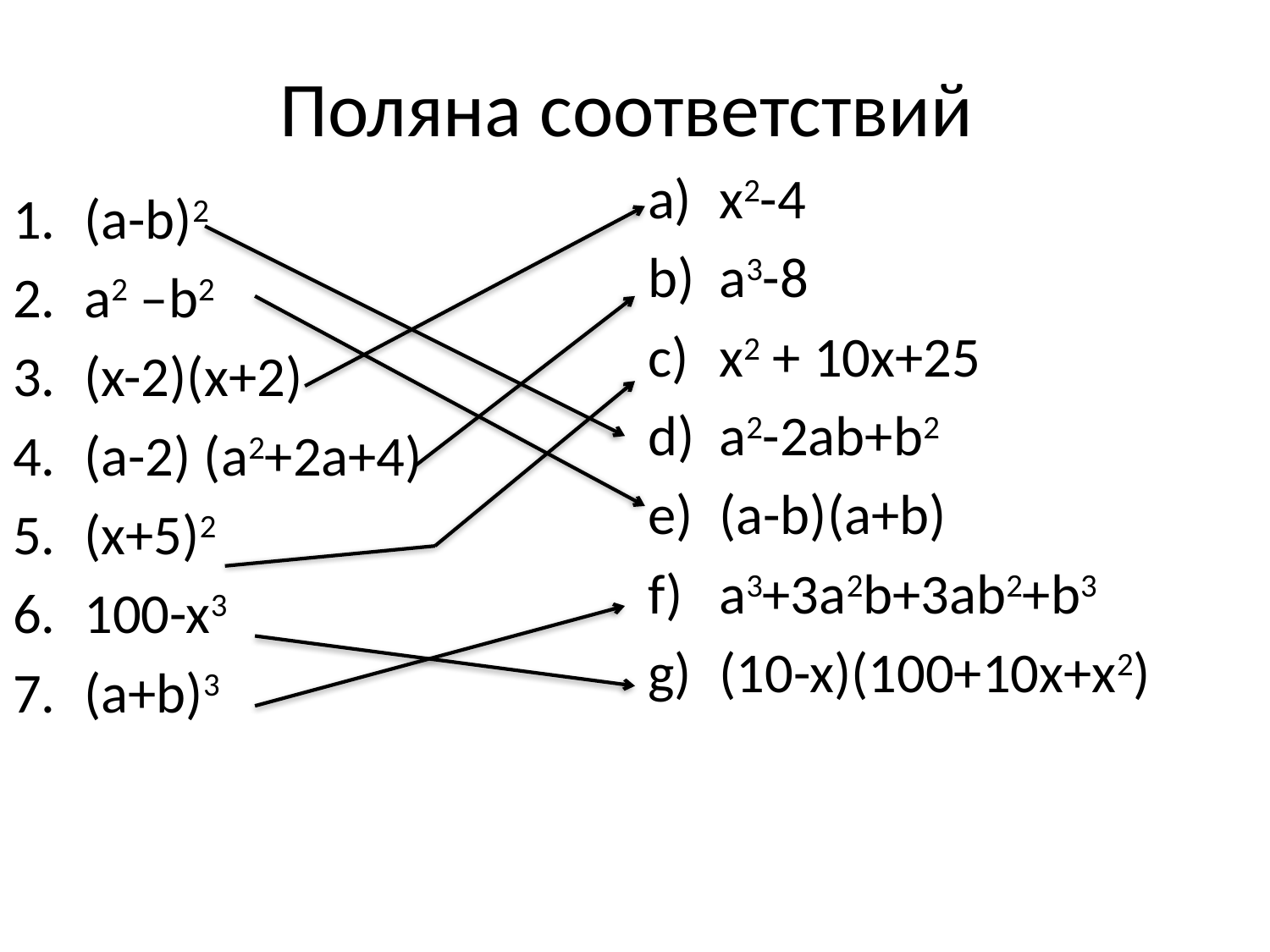

# Поляна соответствий
x2-4
a3-8
x2 + 10x+25
a2-2ab+b2
(a-b)(a+b)
a3+3a2b+3ab2+b3
(10-x)(100+10x+x2)

(a-b)2
а2 –b2
(x-2)(x+2)
(a-2) (a2+2a+4)
(x+5)2
100-x3
(a+b)3